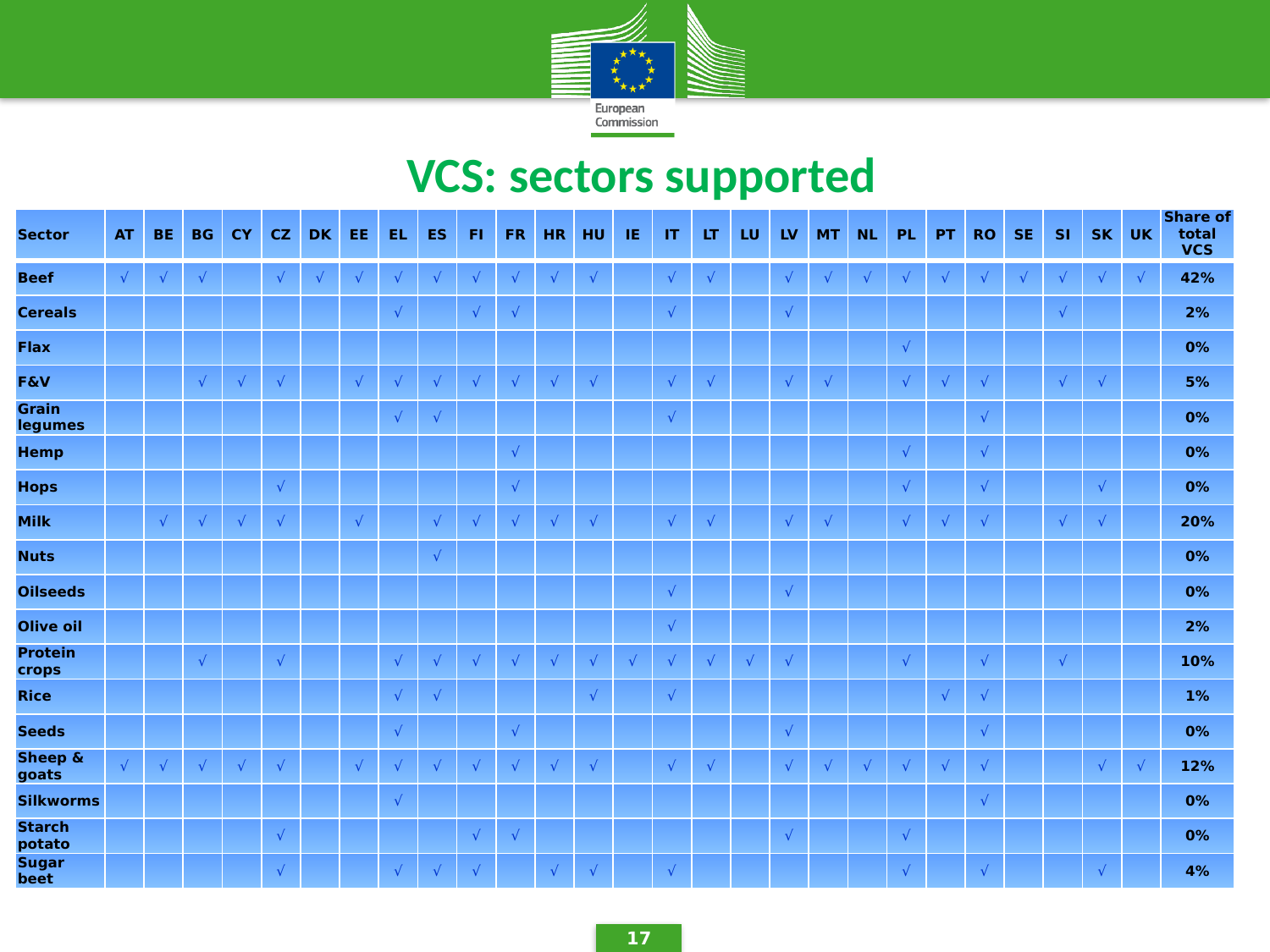

VCS: sectors supported
| Sector | AT | BE | BG | CY | CZ | DK | EE | EL | ES | FI | FR | HR | HU | IE | IT | LT | LU | LV | MT | NL | PL | PT | RO | SE | SI | SK | UK | Share of total VCS |
| --- | --- | --- | --- | --- | --- | --- | --- | --- | --- | --- | --- | --- | --- | --- | --- | --- | --- | --- | --- | --- | --- | --- | --- | --- | --- | --- | --- | --- |
| Beef | √ | √ | √ |  | √ | √ | √ | √ | √ | √ | √ | √ | √ |  | √ | √ |  | √ | √ | √ | √ | √ | √ | √ | √ | √ | √ | 42% |
| Cereals |  |  |  |  |  |  |  | √ |  | √ | √ |  |  |  | √ |  |  | √ |  |  |  |  |  |  | √ |  |  | 2% |
| Flax |  |  |  |  |  |  |  |  |  |  |  |  |  |  |  |  |  |  |  |  | √ |  |  |  |  |  |  | 0% |
| F&V |  |  | √ | √ | √ |  | √ | √ | √ | √ | √ | √ | √ |  | √ | √ |  | √ | √ |  | √ | √ | √ |  | √ | √ |  | 5% |
| Grain legumes |  |  |  |  |  |  |  | √ | √ |  |  |  |  |  | √ |  |  |  |  |  |  |  | √ |  |  |  |  | 0% |
| Hemp |  |  |  |  |  |  |  |  |  |  | √ |  |  |  |  |  |  |  |  |  | √ |  | √ |  |  |  |  | 0% |
| Hops |  |  |  |  | √ |  |  |  |  |  | √ |  |  |  |  |  |  |  |  |  | √ |  | √ |  |  | √ |  | 0% |
| Milk |  | √ | √ | √ | √ |  | √ |  | √ | √ | √ | √ | √ |  | √ | √ |  | √ | √ |  | √ | √ | √ |  | √ | √ |  | 20% |
| Nuts |  |  |  |  |  |  |  |  | √ |  |  |  |  |  |  |  |  |  |  |  |  |  |  |  |  |  |  | 0% |
| Oilseeds |  |  |  |  |  |  |  |  |  |  |  |  |  |  | √ |  |  | √ |  |  |  |  |  |  |  |  |  | 0% |
| Olive oil |  |  |  |  |  |  |  |  |  |  |  |  |  |  | √ |  |  |  |  |  |  |  |  |  |  |  |  | 2% |
| Protein crops |  |  | √ |  | √ |  |  | √ | √ | √ | √ | √ | √ | √ | √ | √ | √ | √ |  |  | √ |  | √ |  | √ |  |  | 10% |
| Rice |  |  |  |  |  |  |  | √ | √ |  |  |  | √ |  | √ |  |  |  |  |  |  | √ | √ |  |  |  |  | 1% |
| Seeds |  |  |  |  |  |  |  | √ |  |  | √ |  |  |  |  |  |  | √ |  |  |  |  | √ |  |  |  |  | 0% |
| Sheep & goats | √ | √ | √ | √ | √ |  | √ | √ | √ | √ | √ | √ | √ |  | √ | √ |  | √ | √ | √ | √ | √ | √ |  |  | √ | √ | 12% |
| Silkworms |  |  |  |  |  |  |  | √ |  |  |  |  |  |  |  |  |  |  |  |  |  |  | √ |  |  |  |  | 0% |
| Starch potato |  |  |  |  | √ |  |  |  |  | √ | √ |  |  |  |  |  |  | √ |  |  | √ |  |  |  |  |  |  | 0% |
| Sugar beet |  |  |  |  | √ |  |  | √ | √ | √ |  | √ | √ |  | √ |  |  |  |  |  | √ |  | √ |  |  | √ |  | 4% |

17